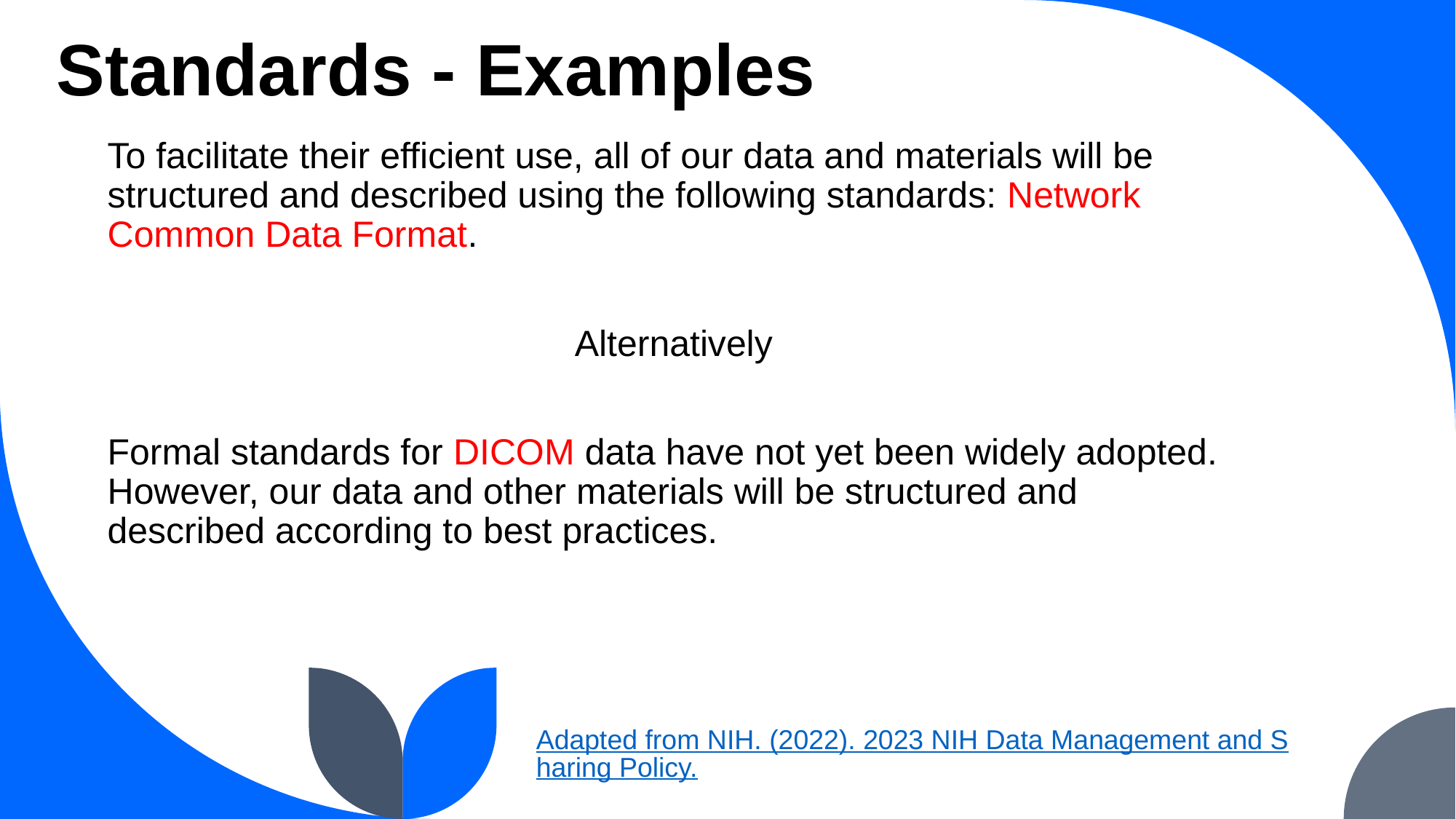

# Standards - Examples
To facilitate their efficient use, all of our data and materials will be structured and described using the following standards: Network Common Data Format.

Alternatively

Formal standards for DICOM data have not yet been widely adopted. However, our data and other materials will be structured and described according to best practices.
Adapted from NIH. (2022). 2023 NIH Data Management and Sharing Policy.